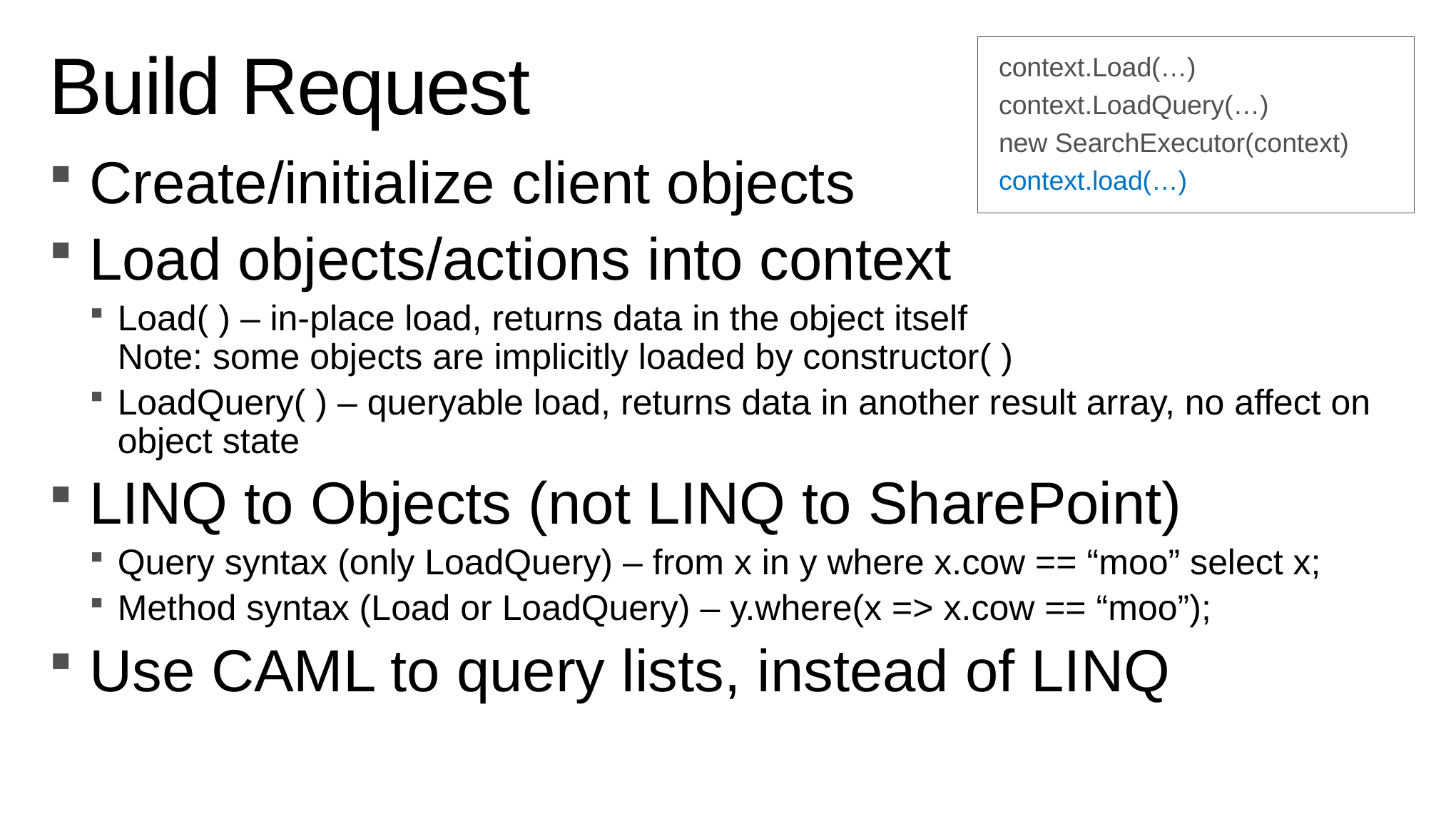

# Build Request
context.Load(…)
context.LoadQuery(…)
new SearchExecutor(context)
context.load(…)
Create/initialize client objects
Load objects/actions into context
Load( ) – in-place load, returns data in the object itself
Note: some objects are implicitly loaded by constructor( )
LoadQuery( ) – queryable load, returns data in another result array, no affect on object state
LINQ to Objects (not LINQ to SharePoint)
Query syntax (only LoadQuery) – from x in y where x.cow == “moo” select x;
Method syntax (Load or LoadQuery) – y.where(x => x.cow == “moo”);
Use CAML to query lists, instead of LINQ